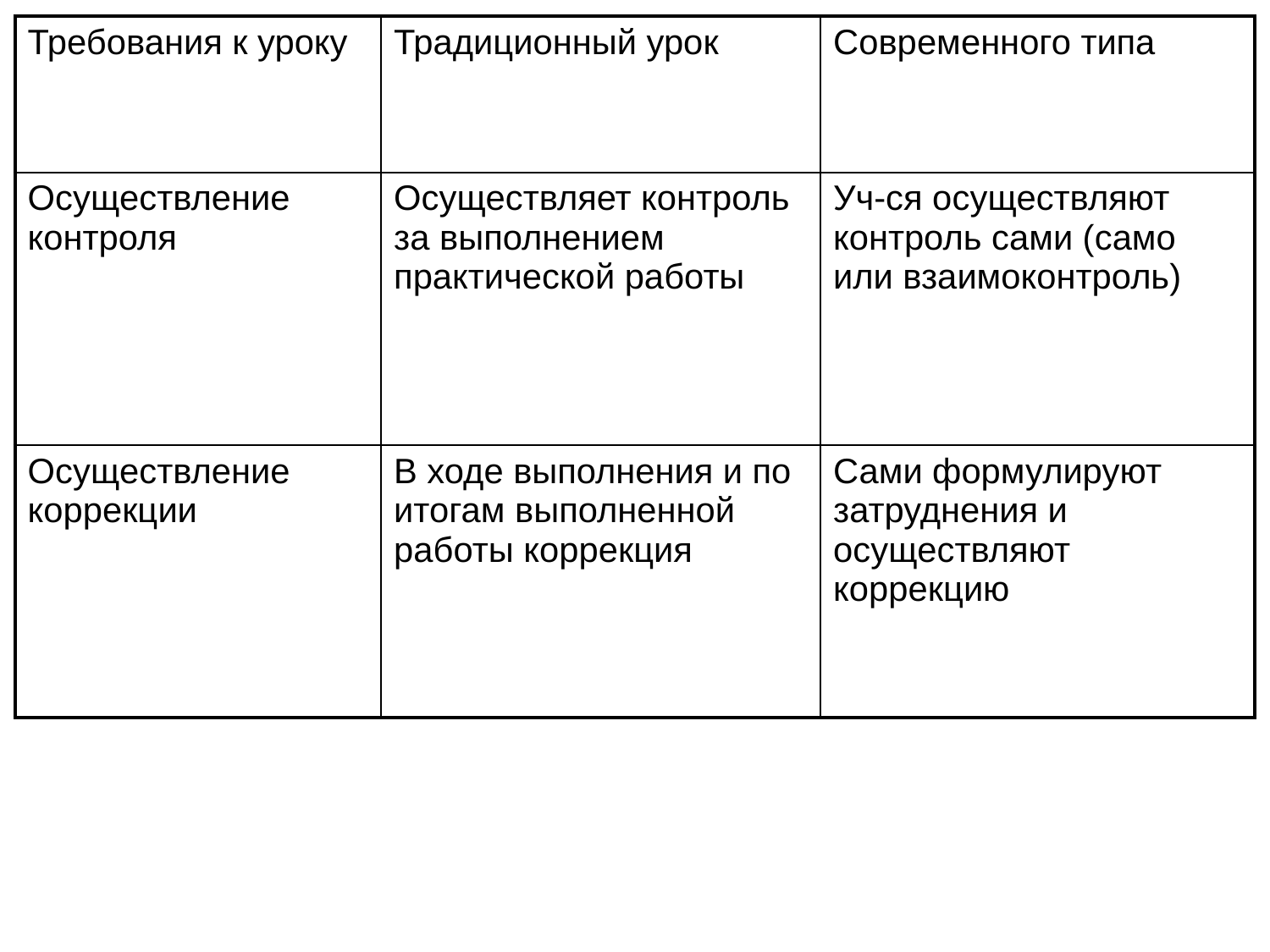

| Требования к уроку | Традиционный урок | Современного типа |
| --- | --- | --- |
| Осуществление контроля | Осуществляет контроль за выполнением практической работы | Уч-ся осуществляют контроль сами (само или взаимоконтроль) |
| Осуществление коррекции | В ходе выполнения и по итогам выполненной работы коррекция | Сами формулируют затруднения и осуществляют коррекцию |